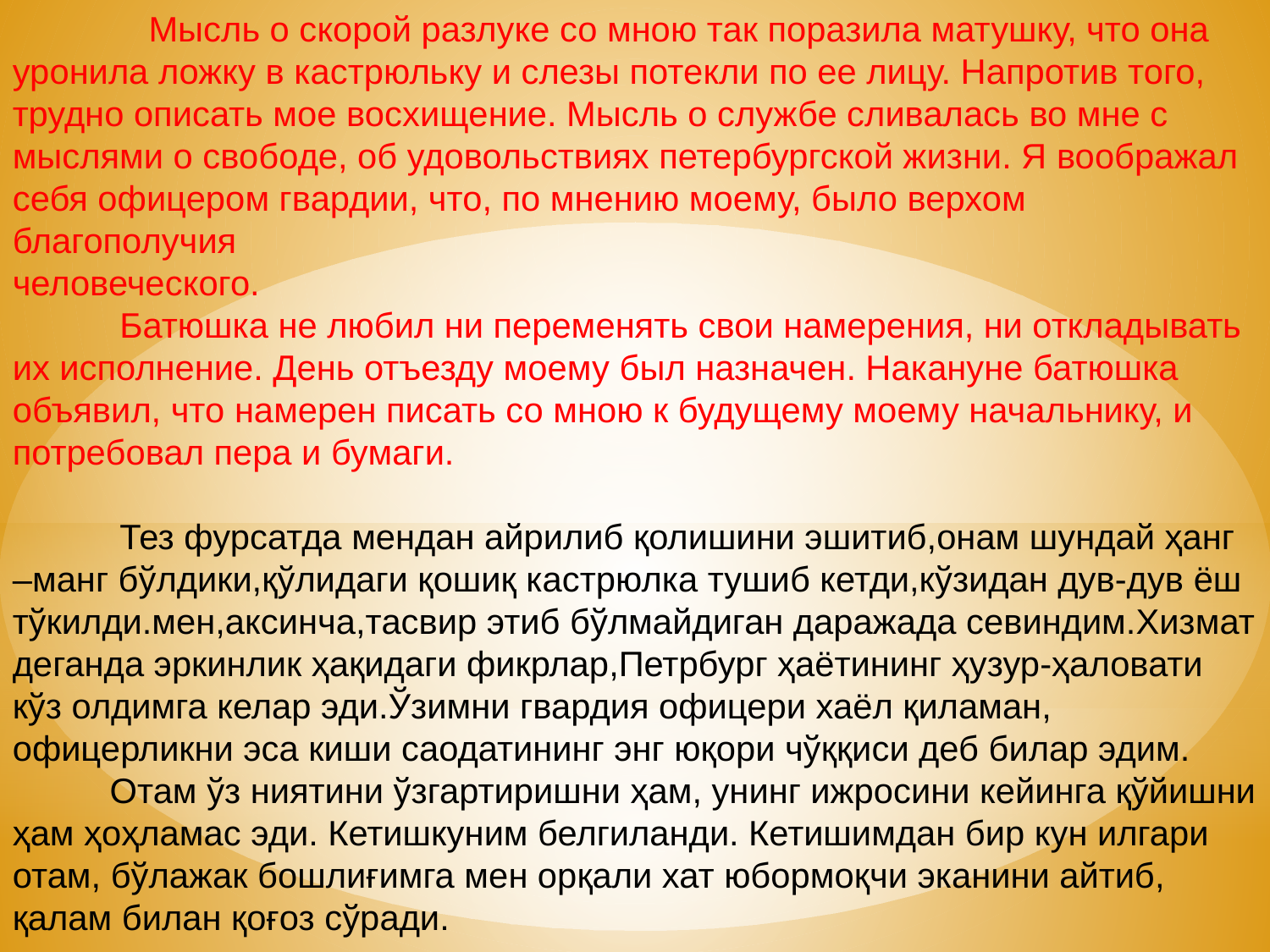

Мысль о скорой разлуке со мною так поразила матушку, что она
уронила ложку в кастрюльку и слезы потекли по ее лицу. Напротив того,
трудно описать мое восхищение. Мысль о службе сливалась во мне с
мыслями о свободе, об удовольствиях петербургской жизни. Я воображал
себя офицером гвардии, что, по мнению моему, было верхом благополучия
человеческого.
           Батюшка не любил ни переменять свои намерения, ни откладывать их исполнение. День отъезду моему был назначен. Накануне батюшка объявил, что намерен писать со мною к будущему моему начальнику, и потребовал пера и бумаги.

           Тез фурсатда мендан айрилиб қолишини эшитиб,онам шундай ҳанг –манг бўлдики,қўлидаги қошиқ кастрюлка тушиб кетди,кўзидан дув-дув ёш тўкилди.мен,аксинча,тасвир этиб бўлмайдиган даражада севиндим.Хизмат деганда эркинлик ҳақидаги фикрлар,Петрбург ҳаётининг ҳузур-ҳаловати кўз олдимга келар эди.Ўзимни гвардия офицери хаёл қиламан, офицерликни эса киши саодатининг энг юқори чўққиси деб билар эдим.
          Отам ўз ниятини ўзгартиришни ҳам, унинг ижросини кейинга қўйишни ҳам ҳоҳламас эди. Кетишкуним белгиланди. Кетишимдан бир кун илгари отам, бўлажак бошлиғимга мен орқали хат юбормоқчи эканини айтиб, қалам билан қоғоз сўради.